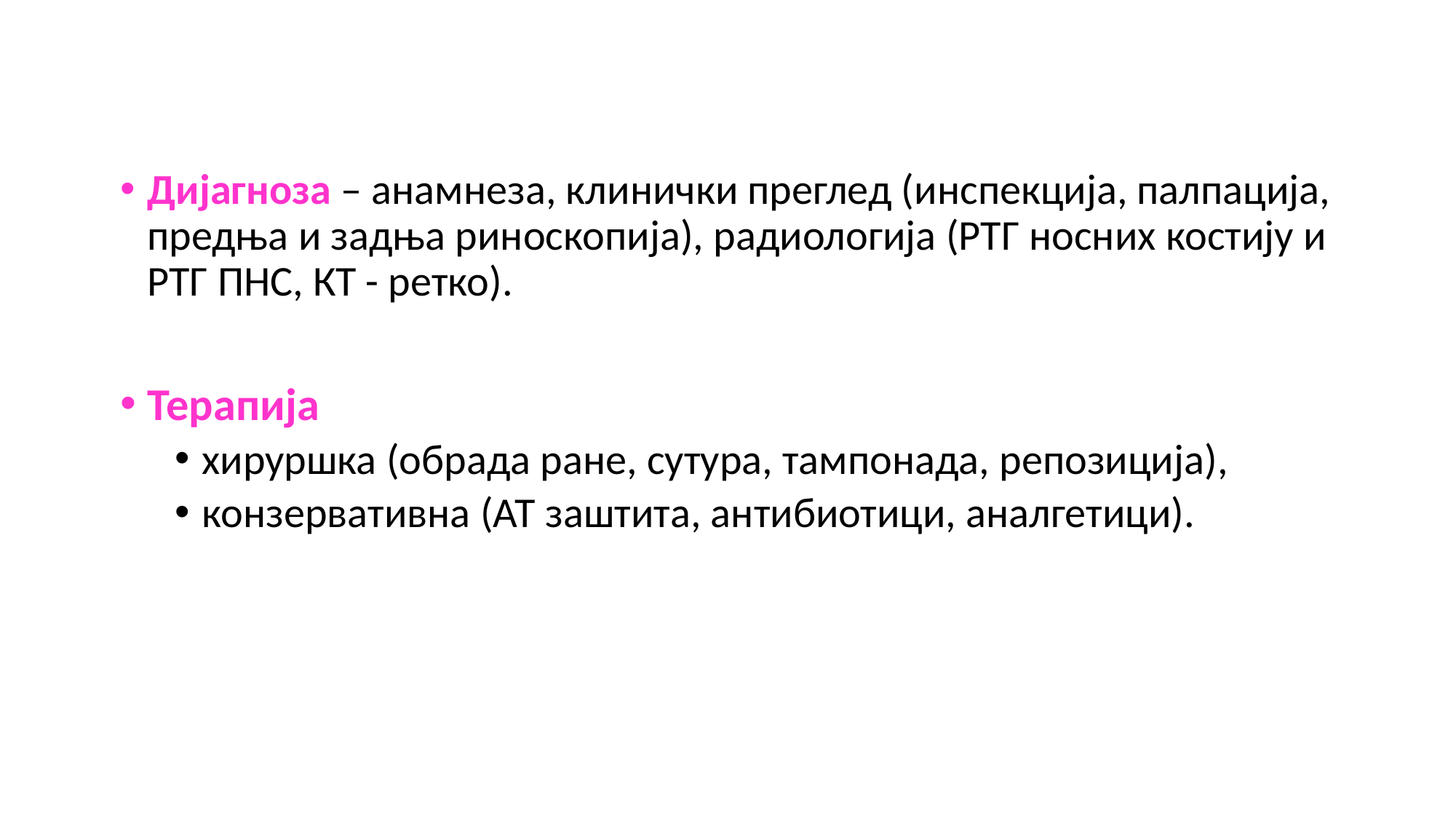

Дијагноза – анамнеза, клинички преглед (инспекција, палпација, предња и задња риноскопија), радиологија (РТГ носних костију и РТГ ПНС, КТ - ретко).

Терапија
хируршка (обрада ране, сутура, тампонада, репозиција),
конзервативна (АТ заштита, антибиотици, аналгетици).